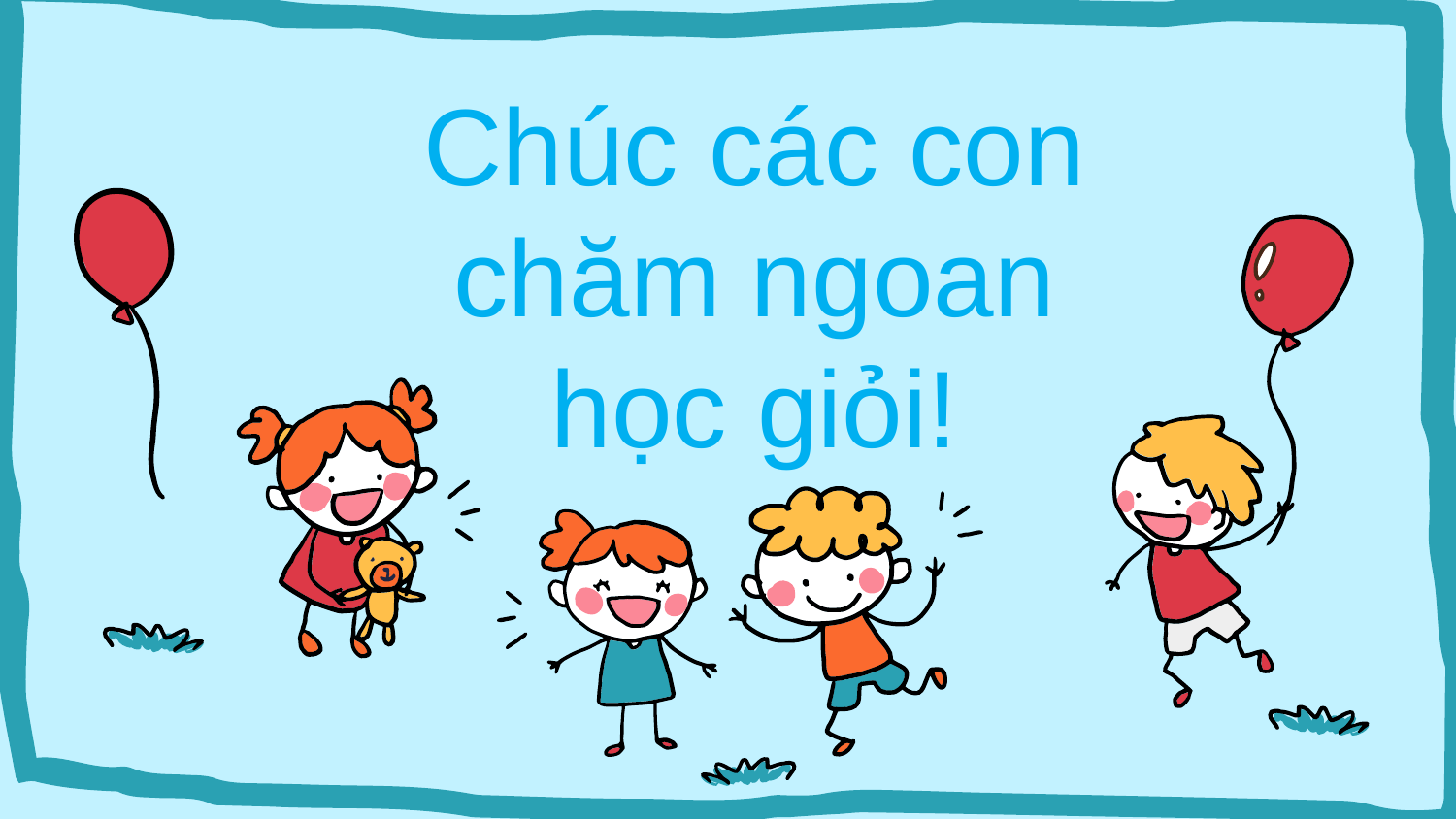

Chúc các con chăm ngoan học giỏi!